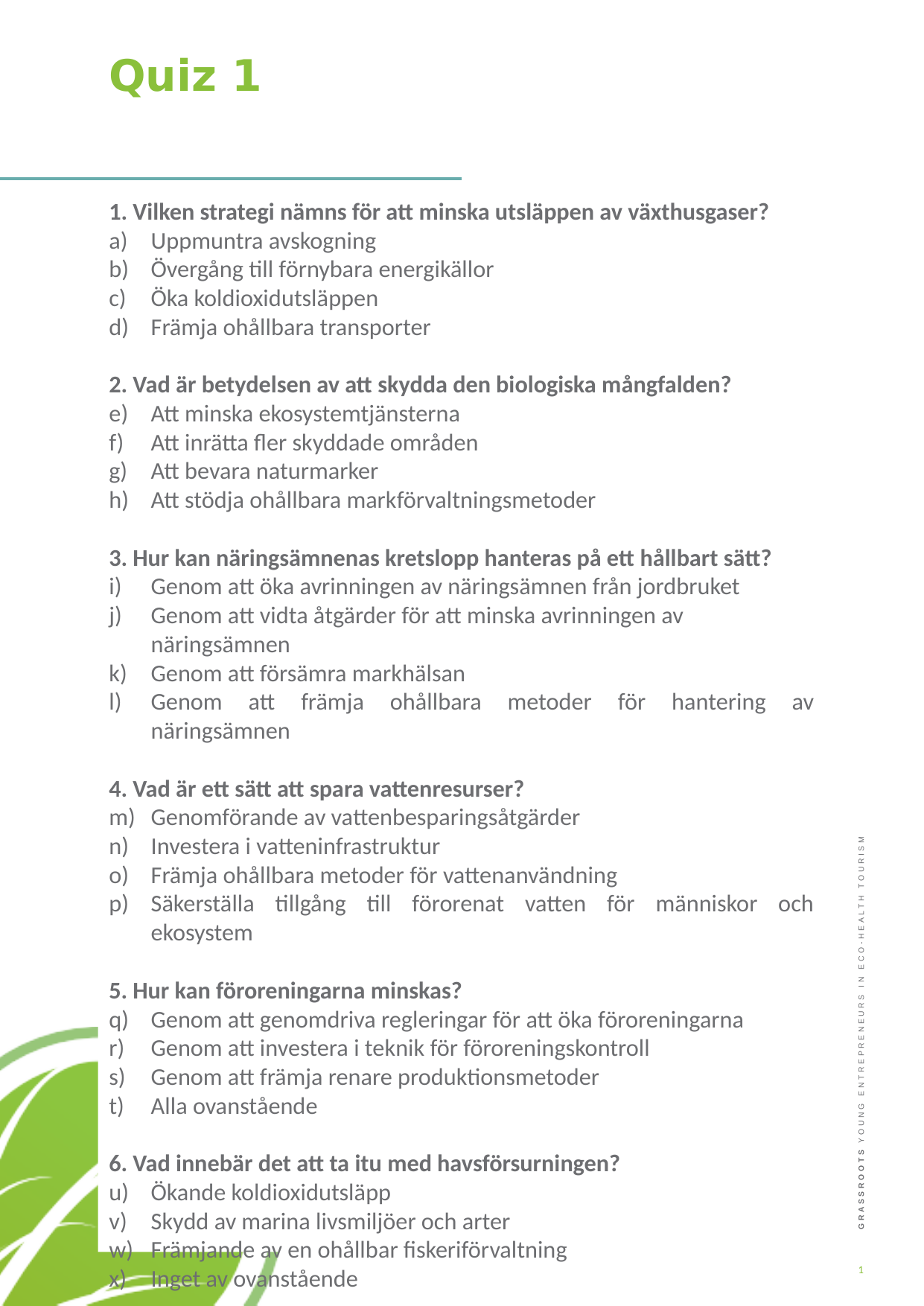

Quiz 1
1. Vilken strategi nämns för att minska utsläppen av växthusgaser?
Uppmuntra avskogning
Övergång till förnybara energikällor
Öka koldioxidutsläppen
Främja ohållbara transporter
2. Vad är betydelsen av att skydda den biologiska mångfalden?
Att minska ekosystemtjänsterna
Att inrätta fler skyddade områden
Att bevara naturmarker
Att stödja ohållbara markförvaltningsmetoder
3. Hur kan näringsämnenas kretslopp hanteras på ett hållbart sätt?
Genom att öka avrinningen av näringsämnen från jordbruket
Genom att vidta åtgärder för att minska avrinningen av näringsämnen
Genom att försämra markhälsan
Genom att främja ohållbara metoder för hantering av näringsämnen
4. Vad är ett sätt att spara vattenresurser?
Genomförande av vattenbesparingsåtgärder
Investera i vatteninfrastruktur
Främja ohållbara metoder för vattenanvändning
Säkerställa tillgång till förorenat vatten för människor och ekosystem
5. Hur kan föroreningarna minskas?
Genom att genomdriva regleringar för att öka föroreningarna
Genom att investera i teknik för föroreningskontroll
Genom att främja renare produktionsmetoder
Alla ovanstående
6. Vad innebär det att ta itu med havsförsurningen?
Ökande koldioxidutsläpp
Skydd av marina livsmiljöer och arter
Främjande av en ohållbar fiskeriförvaltning
Inget av ovanstående
1